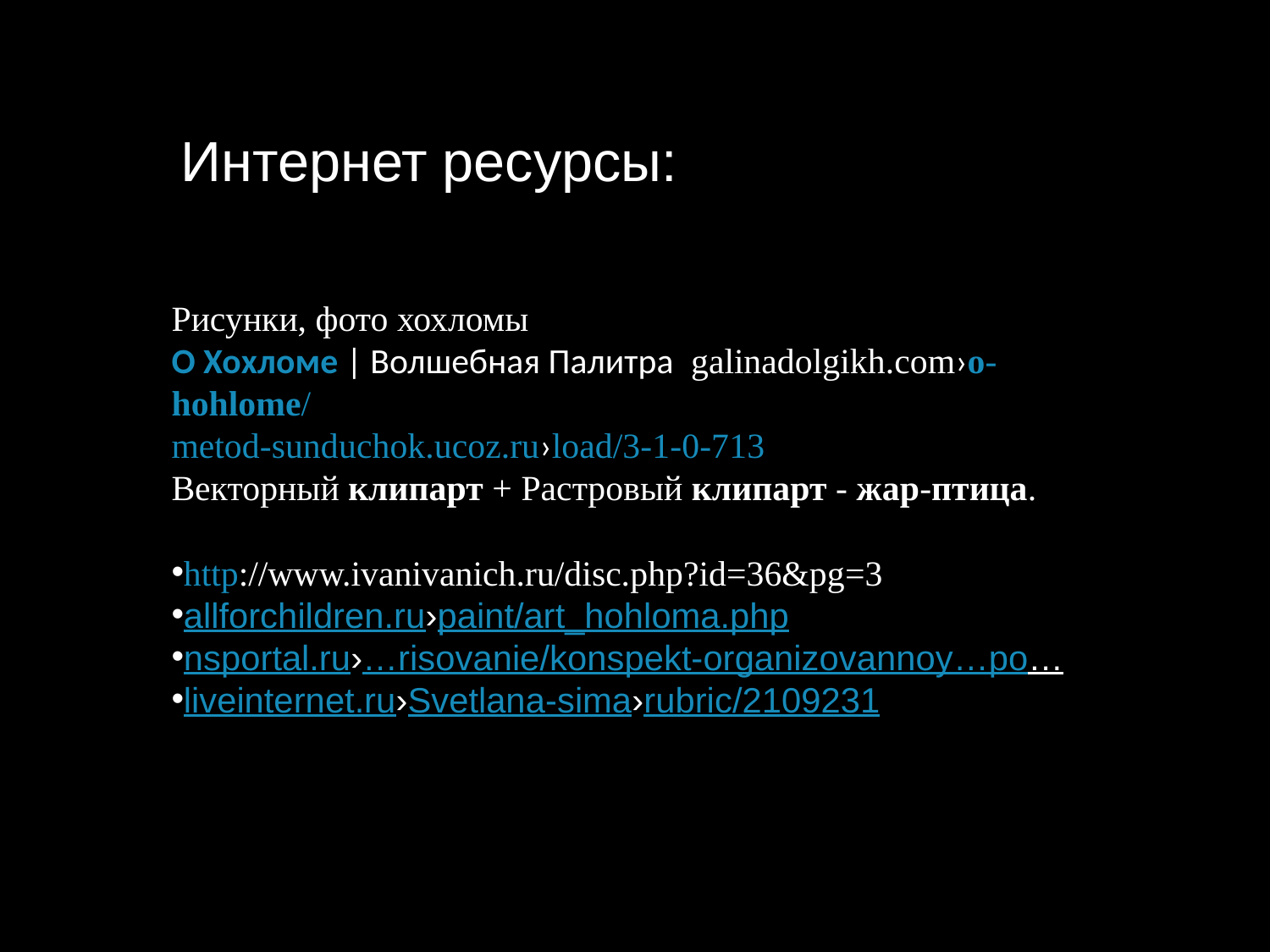

Интернет ресурсы:
Рисунки, фото хохломы
О Хохломе | Волшебная Палитра  galinadolgikh.com›o-hohlome/
metod-sunduchok.ucoz.ru›load/3-1-0-713
Векторный клипарт + Растровый клипарт - жар-птица.

http://www.ivanivanich.ru/disc.php?id=36&pg=3
allforchildren.ru›paint/art_hohloma.php
nsportal.ru›…risovanie/konspekt-organizovannoy…po…
liveinternet.ru›Svetlana-sima›rubric/2109231